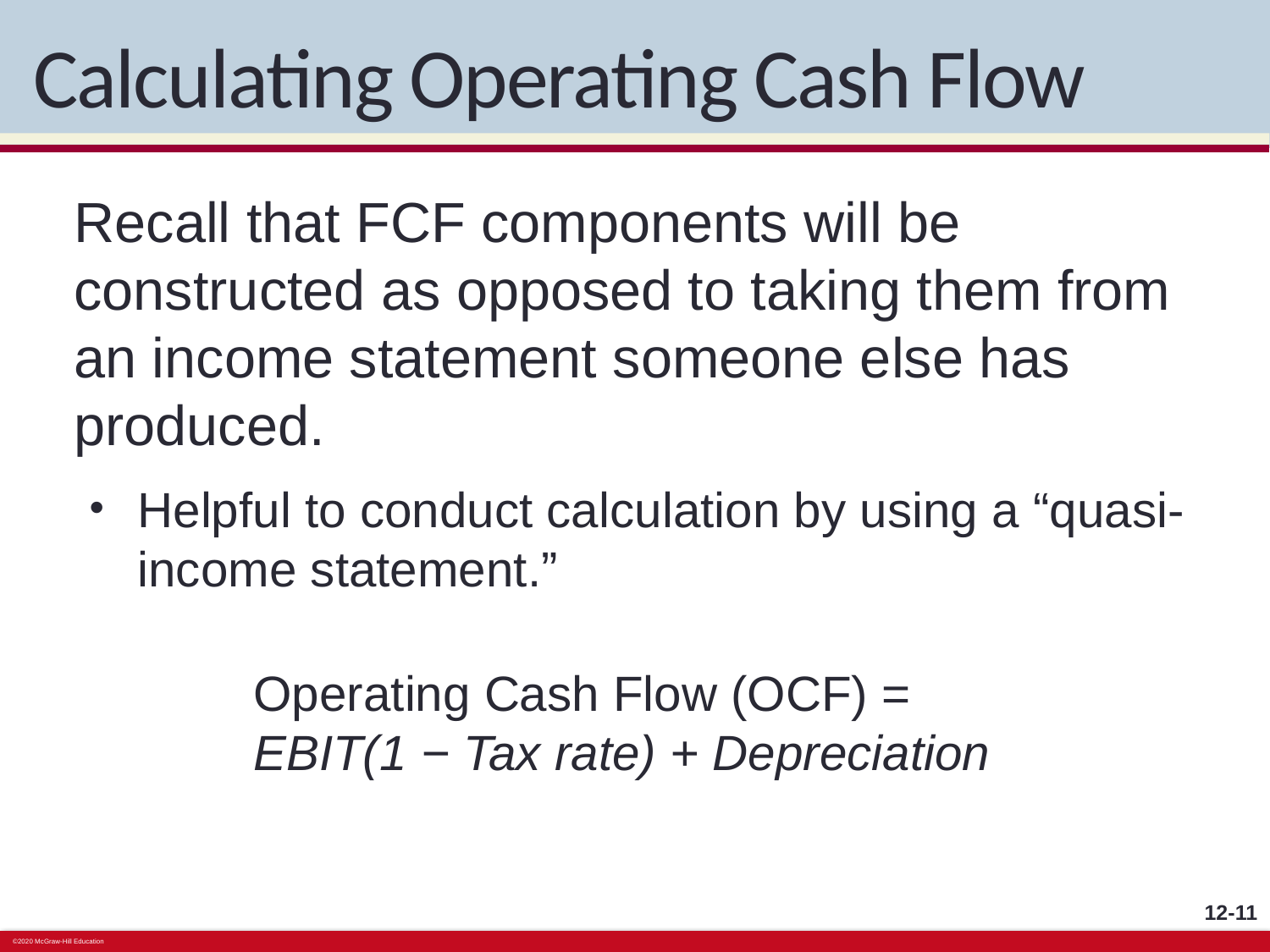

# Calculating Operating Cash Flow
Recall that FCF components will be constructed as opposed to taking them from an income statement someone else has produced.
Helpful to conduct calculation by using a “quasi-income statement.”
Operating Cash Flow (OCF) = EBIT(1 − Tax rate) + Depreciation